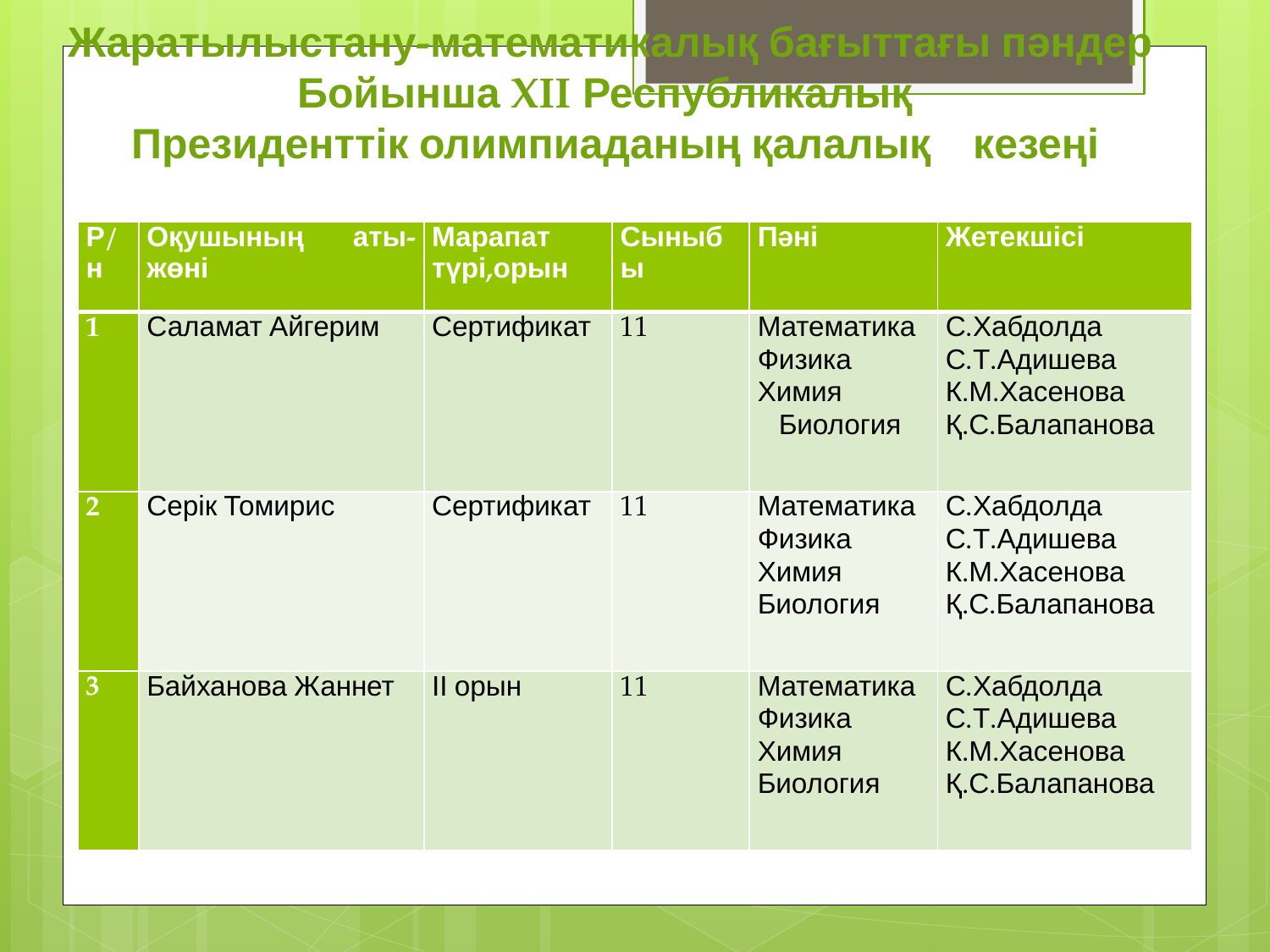

Жаратылыстану-математикалық бағыттағы пәндер
Бойынша XII Республикалық
Президенттік олимпиаданың қалалық    кезеңі

| Р/н | Оқушының аты-жөні | Марапат түрі,орын | Сыныбы | Пәні | Жетекшісі |
| --- | --- | --- | --- | --- | --- |
| 1 | Саламат Айгерим | Сертификат | 11 | Математика Физика Химия Биология | С.Хабдолда С.Т.Адишева К.М.Хасенова Қ.С.Балапанова |
| 2 | Серік Томирис | Сертификат | 11 | Математика Физика Химия Биология | С.Хабдолда С.Т.Адишева К.М.Хасенова Қ.С.Балапанова |
| 3 | Байханова Жаннет | ІІ орын | 11 | Математика Физика Химия Биология | С.Хабдолда С.Т.Адишева К.М.Хасенова Қ.С.Балапанова |